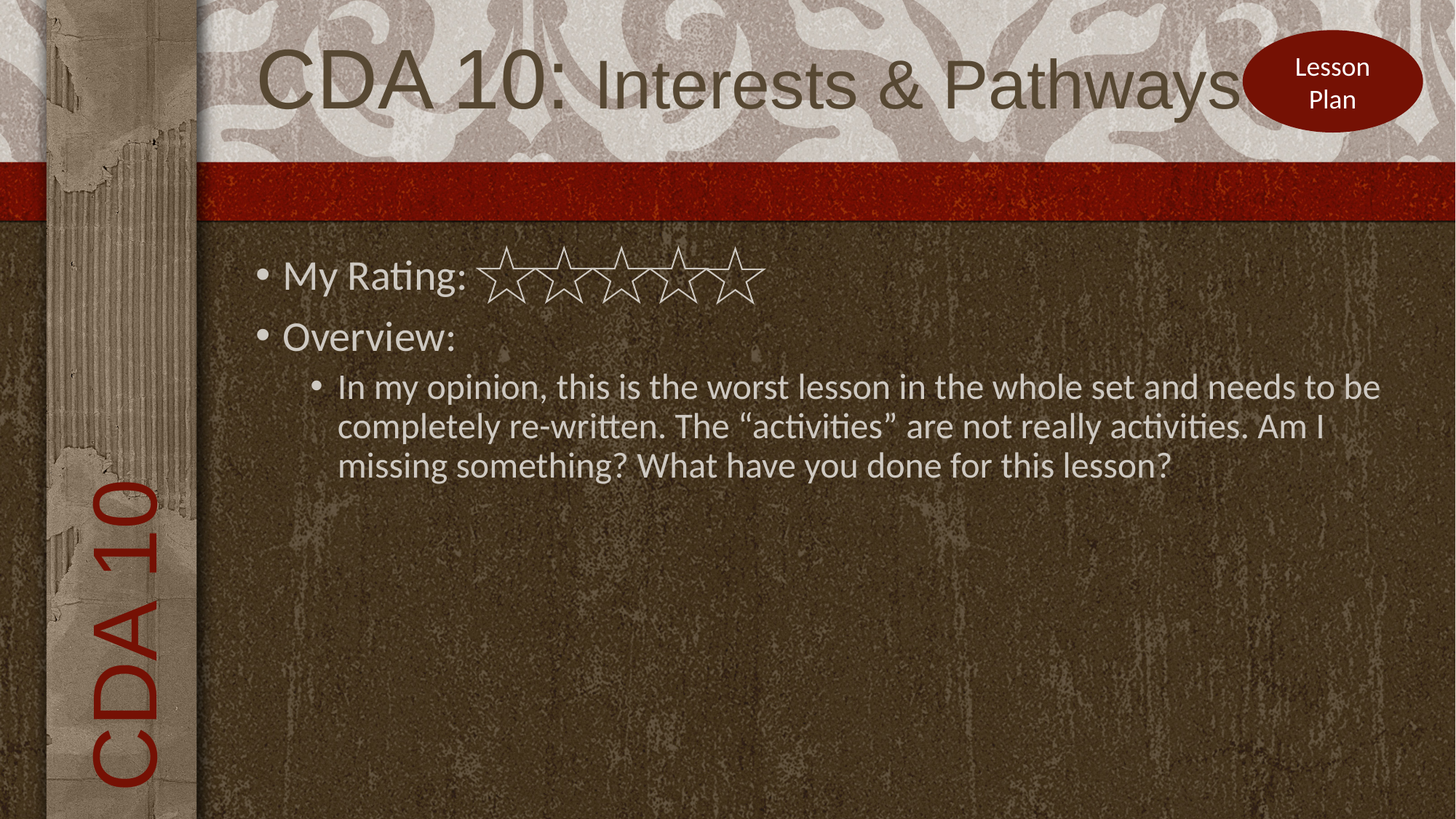

# CDA 10: Interests & Pathways
Lesson Plan
My Rating:
Overview:
In my opinion, this is the worst lesson in the whole set and needs to be completely re-written. The “activities” are not really activities. Am I missing something? What have you done for this lesson?

CDA 10